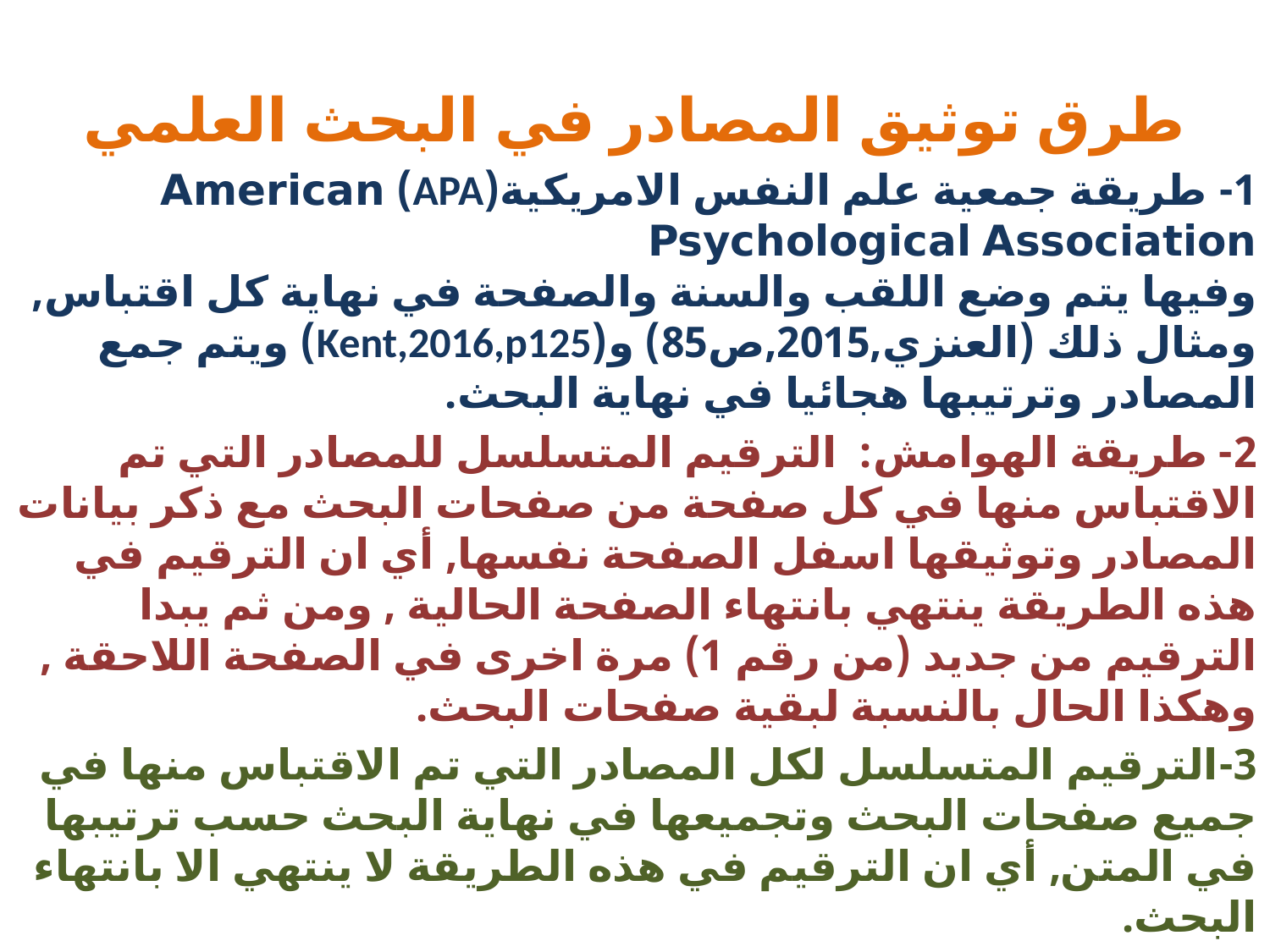

# طرق توثيق المصادر في البحث العلمي
1- طريقة جمعية علم النفس الامريكية(APA) American Psychological Association
وفيها يتم وضع اللقب والسنة والصفحة في نهاية كل اقتباس, ومثال ذلك (العنزي,2015,ص85) و(Kent,2016,p125) ويتم جمع المصادر وترتيبها هجائيا في نهاية البحث.
2- طريقة الهوامش:  الترقيم المتسلسل للمصادر التي تم الاقتباس منها في كل صفحة من صفحات البحث مع ذكر بيانات المصادر وتوثيقها اسفل الصفحة نفسها, أي ان الترقيم في هذه الطريقة ينتهي بانتهاء الصفحة الحالية , ومن ثم يبدا الترقيم من جديد (من رقم 1) مرة اخرى في الصفحة اللاحقة , وهكذا الحال بالنسبة لبقية صفحات البحث.
3-الترقيم المتسلسل لكل المصادر التي تم الاقتباس منها في جميع صفحات البحث وتجميعها في نهاية البحث حسب ترتيبها في المتن, أي ان الترقيم في هذه الطريقة لا ينتهي الا بانتهاء البحث.